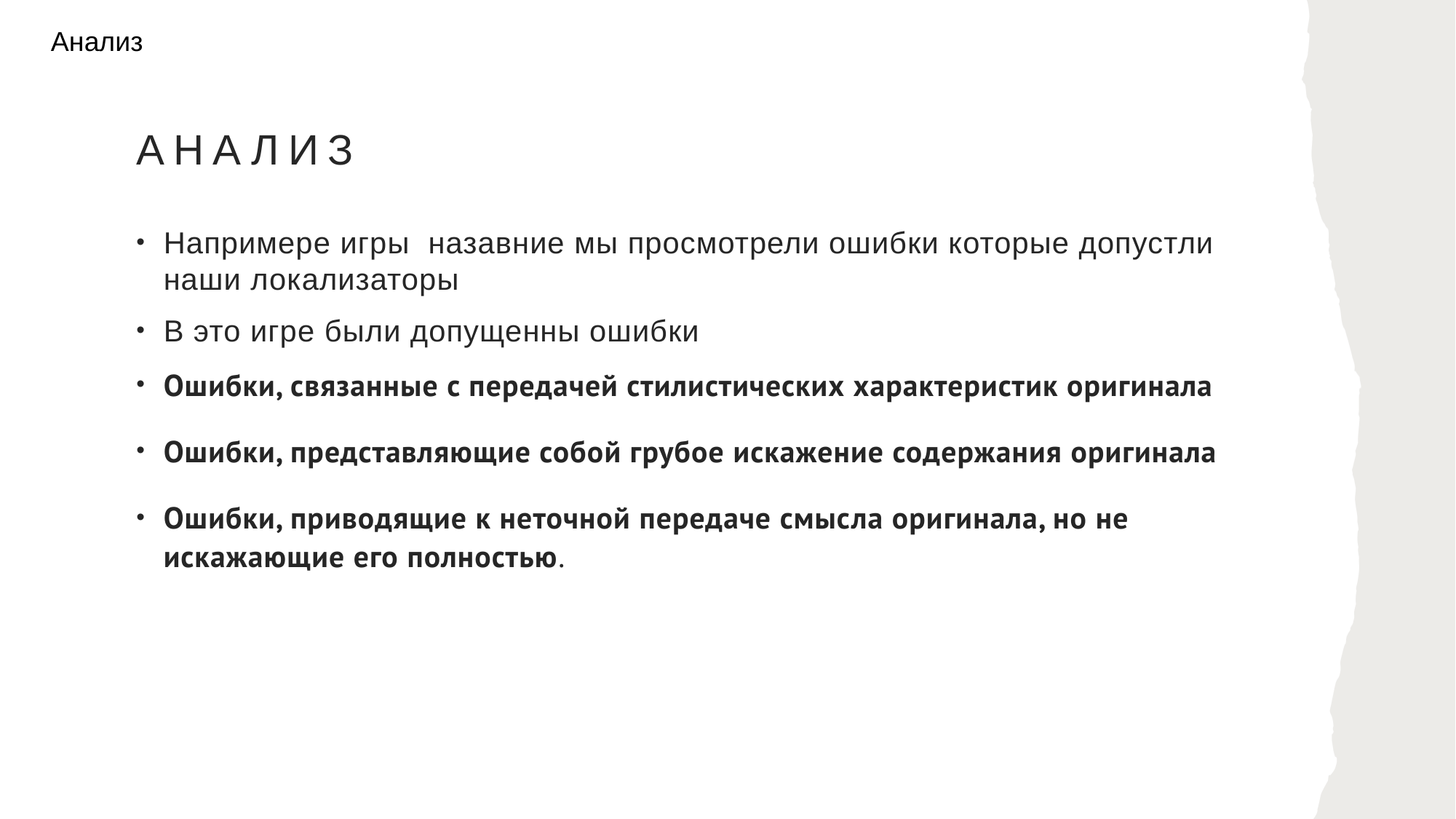

Анализ
# Анализ
Напримере игры  назавние мы просмотрели ошибки которые допустли наши локализаторы
В это игре были допущенны ошибки
Ошибки, связанные с передачей стилистических характеристик оригинала
Ошибки, представляющие собой грубое искажение содержания оригинала
Ошибки, приводящие к неточной передаче смысла оригинала, но не искажающие его полностью.